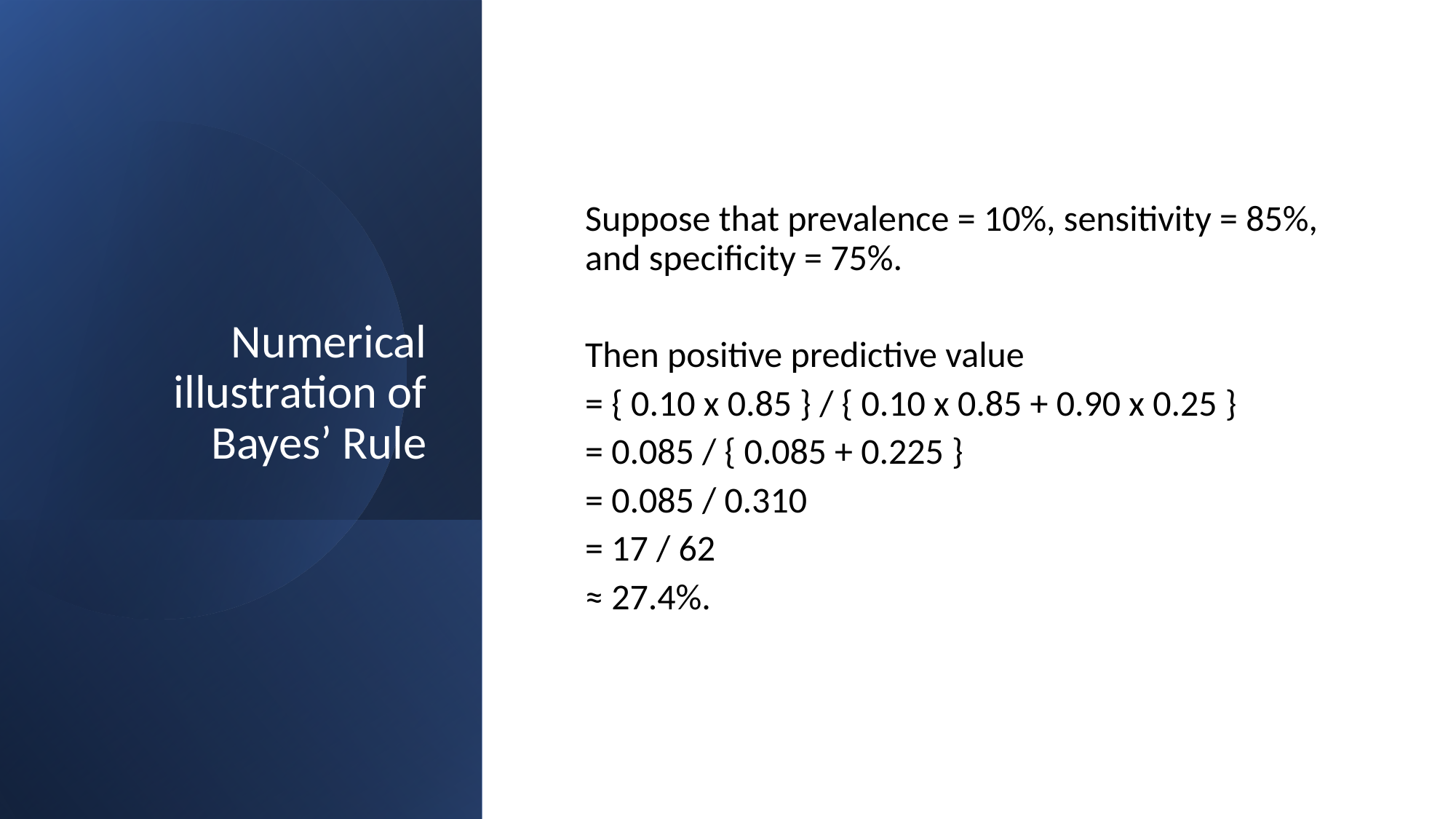

# Numerical illustration of Bayes’ Rule
Suppose that prevalence = 10%, sensitivity = 85%, and specificity = 75%.

Then positive predictive value
= { 0.10 x 0.85 } / { 0.10 x 0.85 + 0.90 x 0.25 }
= 0.085 / { 0.085 + 0.225 }
= 0.085 / 0.310
= 17 / 62
≈ 27.4%.